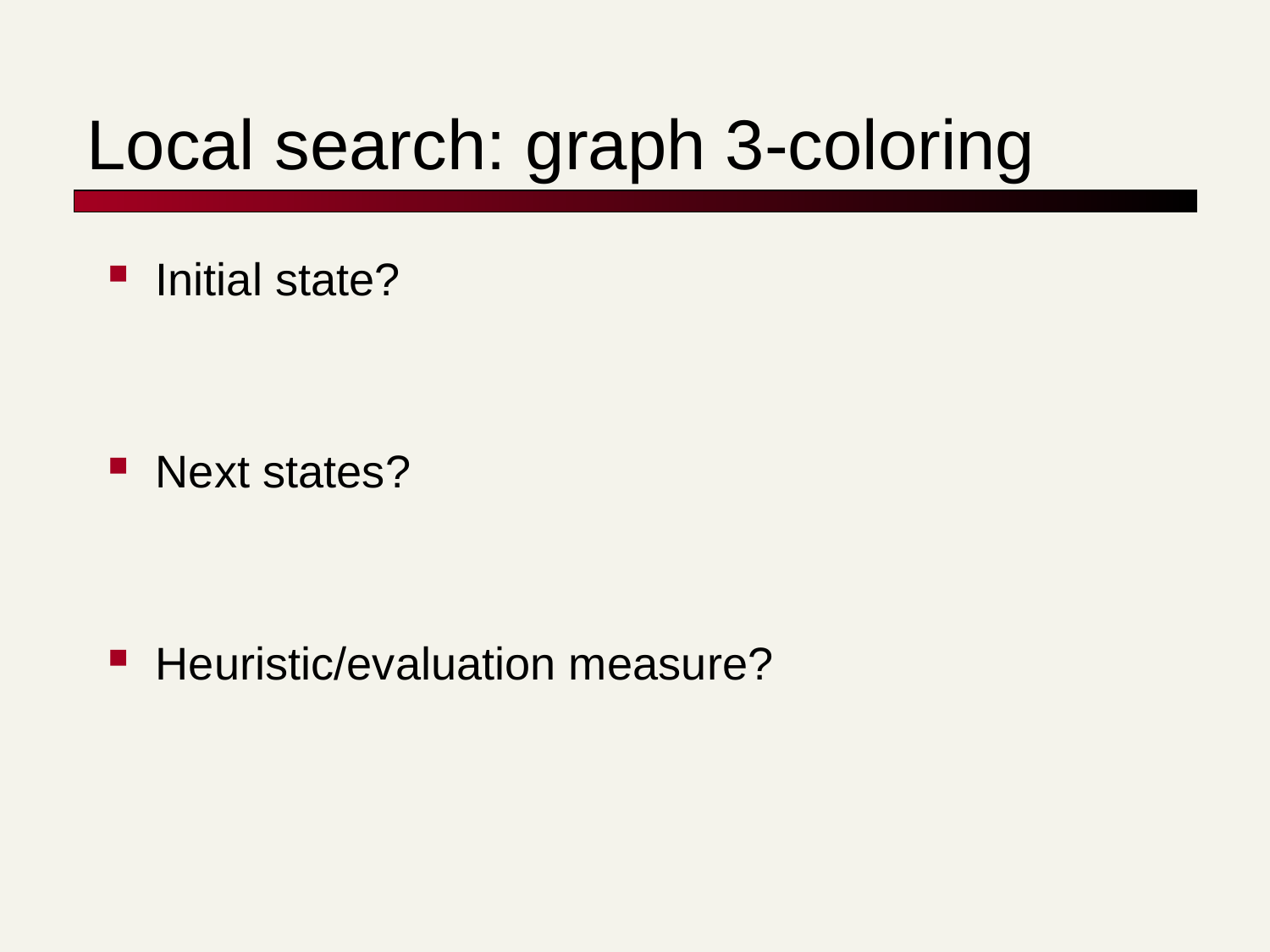

# Local search: graph 3-coloring
Initial state?

Next states?

Heuristic/evaluation measure?